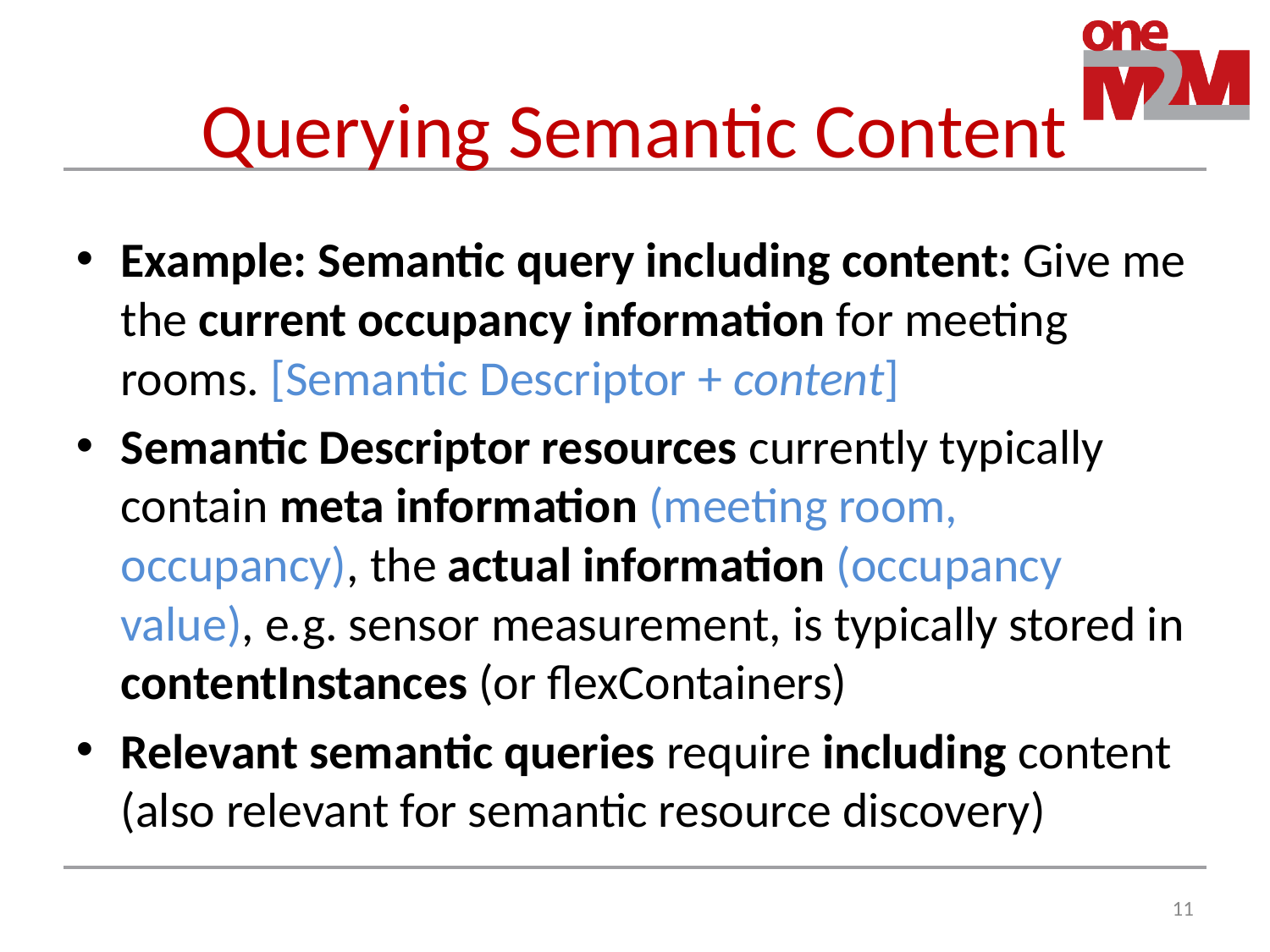

Querying Semantic Content
Example: Semantic query including content: Give me the current occupancy information for meeting rooms. [Semantic Descriptor + content]
Semantic Descriptor resources currently typically contain meta information (meeting room, occupancy), the actual information (occupancy value), e.g. sensor measurement, is typically stored in contentInstances (or flexContainers)
Relevant semantic queries require including content (also relevant for semantic resource discovery)

11